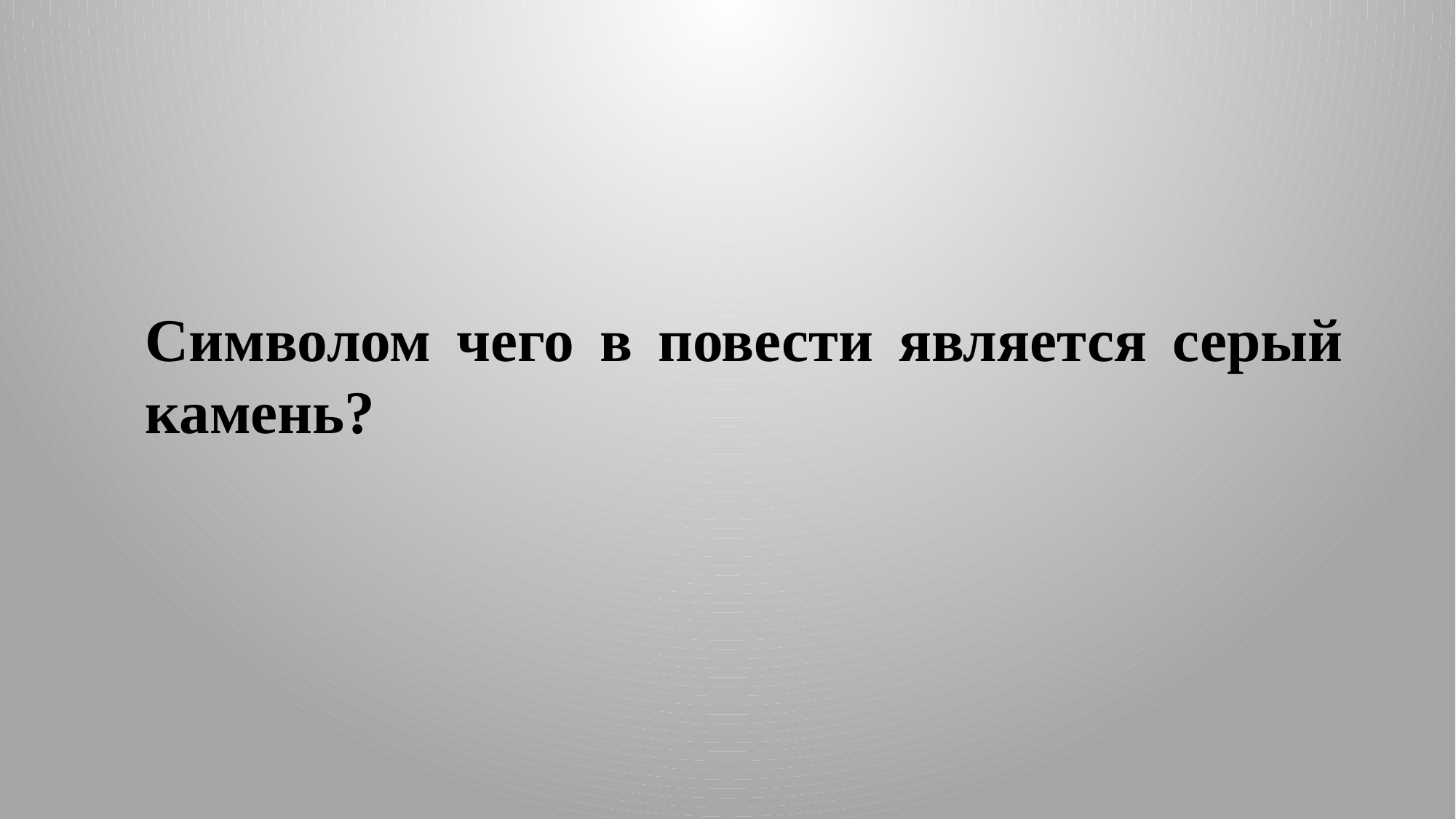

Символом чего в повести является серый камень?